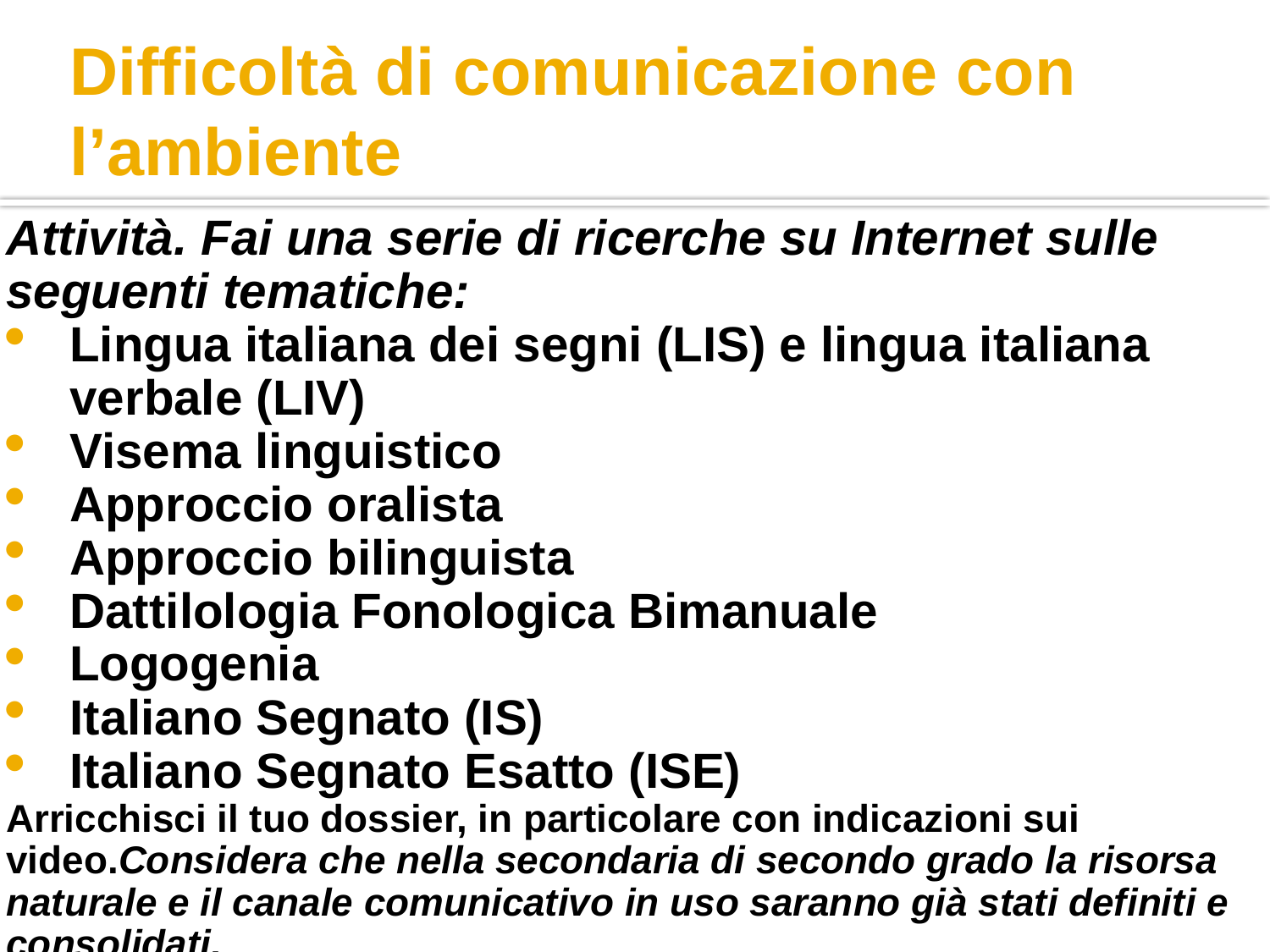

# Difficoltà di comunicazione con l’ambiente
Attività. Fai una serie di ricerche su Internet sulle seguenti tematiche:
Lingua italiana dei segni (LIS) e lingua italiana verbale (LIV)
Visema linguistico
Approccio oralista
Approccio bilinguista
Dattilologia Fonologica Bimanuale
Logogenia
Italiano Segnato (IS)
Italiano Segnato Esatto (ISE)
Arricchisci il tuo dossier, in particolare con indicazioni sui video.Considera che nella secondaria di secondo grado la risorsa naturale e il canale comunicativo in uso saranno già stati definiti e consolidati.